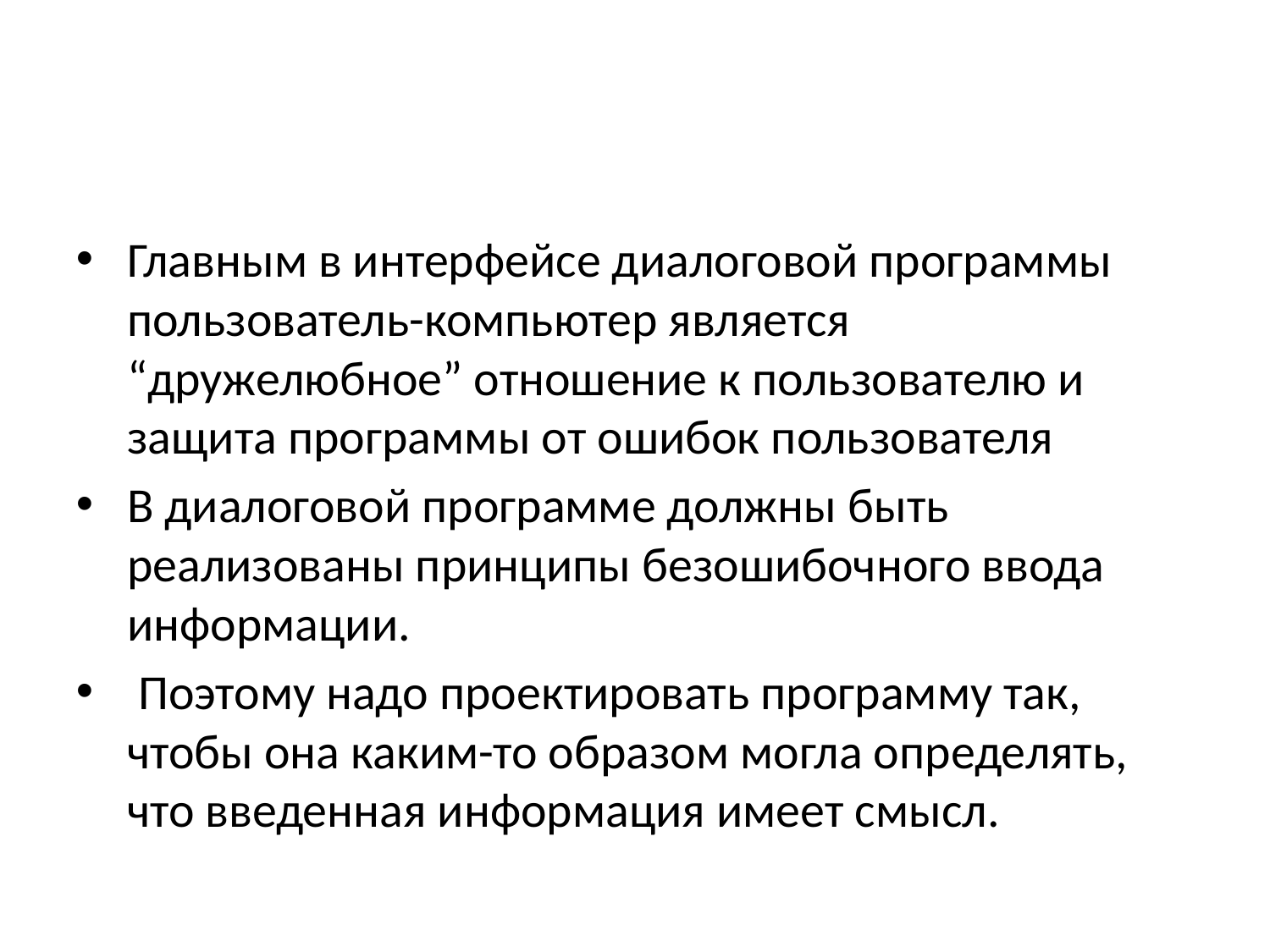

Главным в интерфейсе диалоговой программы пользователь-компьютер является “дружелюбное” отношение к пользователю и защита программы от ошибок пользователя
В диалоговой программе должны быть реализованы принципы безошибочного ввода информации.
 Поэтому надо проектировать программу так, чтобы она каким-то образом могла определять, что введенная информация имеет смысл.